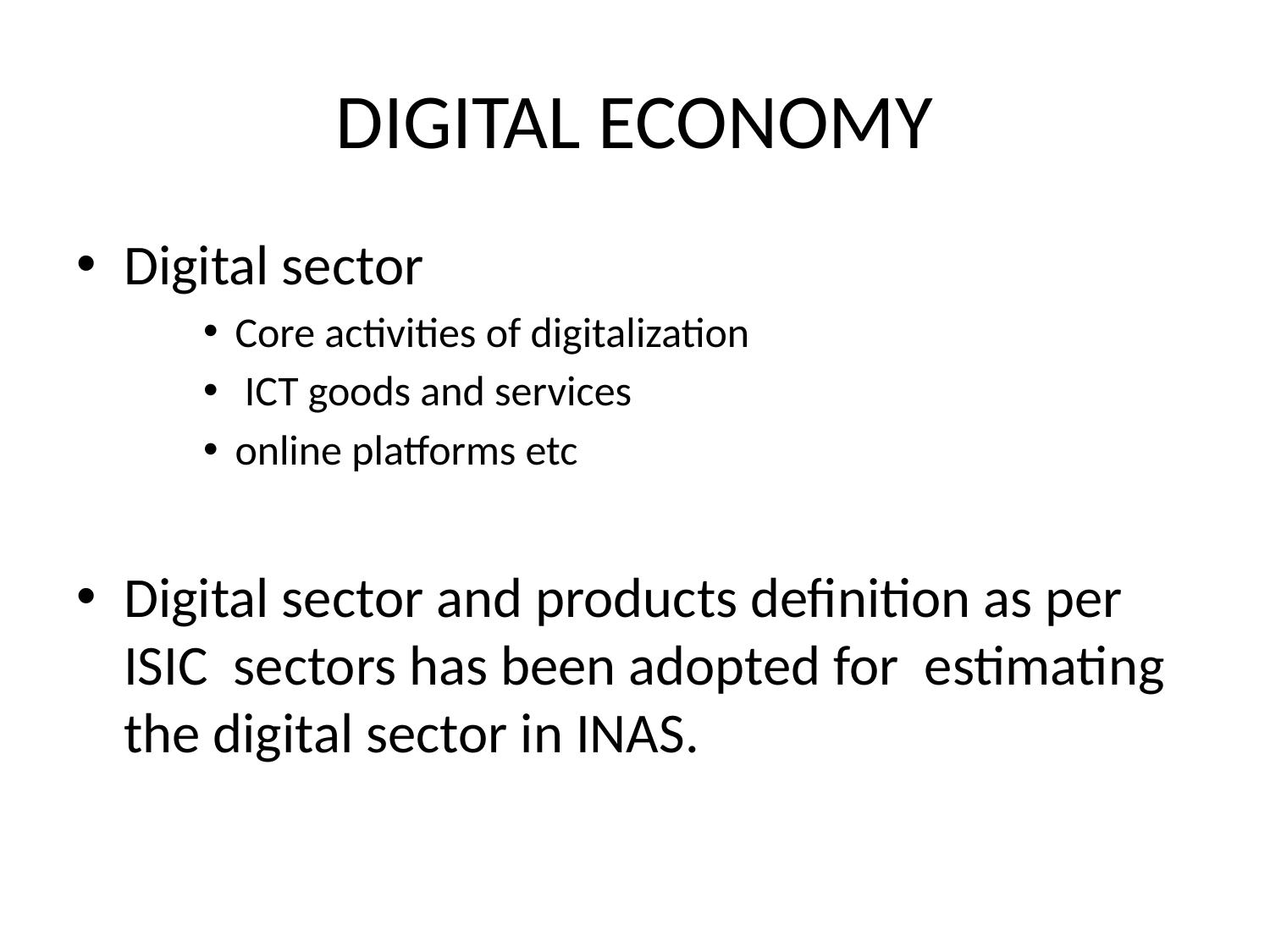

# DIGITAL ECONOMY
Digital sector
Core activities of digitalization
 ICT goods and services
online platforms etc

Digital sector and products definition as per ISIC  sectors has been adopted for  estimating the digital sector in INAS.